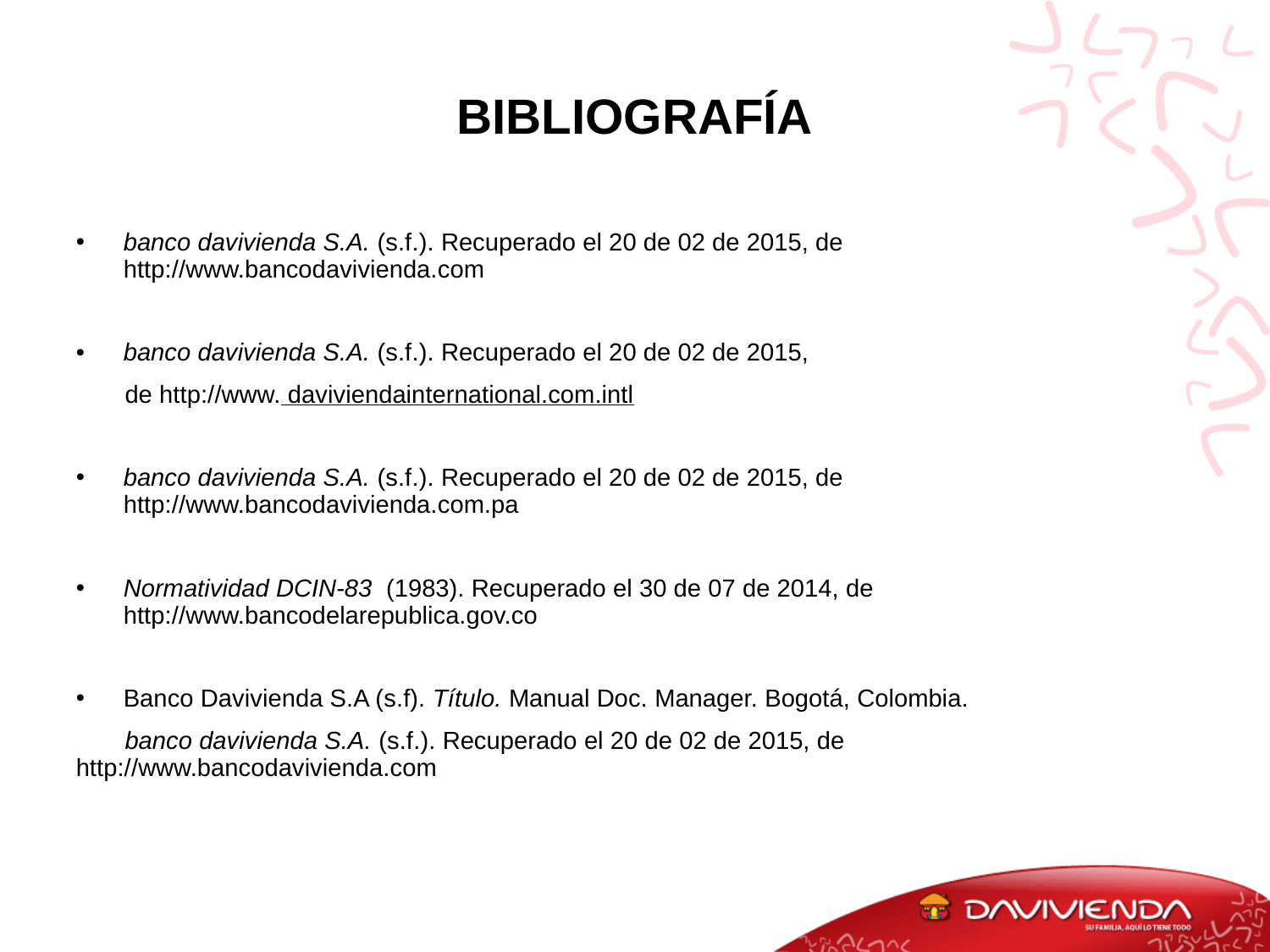

# BIBLIOGRAFÍA
banco davivienda S.A. (s.f.). Recuperado el 20 de 02 de 2015, de http://www.bancodavivienda.com

banco davivienda S.A. (s.f.). Recuperado el 20 de 02 de 2015,
       de http://www. daviviendainternational.com.intl

banco davivienda S.A. (s.f.). Recuperado el 20 de 02 de 2015, de http://www.bancodavivienda.com.pa

Normatividad DCIN-83  (1983). Recuperado el 30 de 07 de 2014, de http://www.bancodelarepublica.gov.co

Banco Davivienda S.A (s.f). Título. Manual Doc. Manager. Bogotá, Colombia.
       banco davivienda S.A. (s.f.). Recuperado el 20 de 02 de 2015, de             http://www.bancodavivienda.com